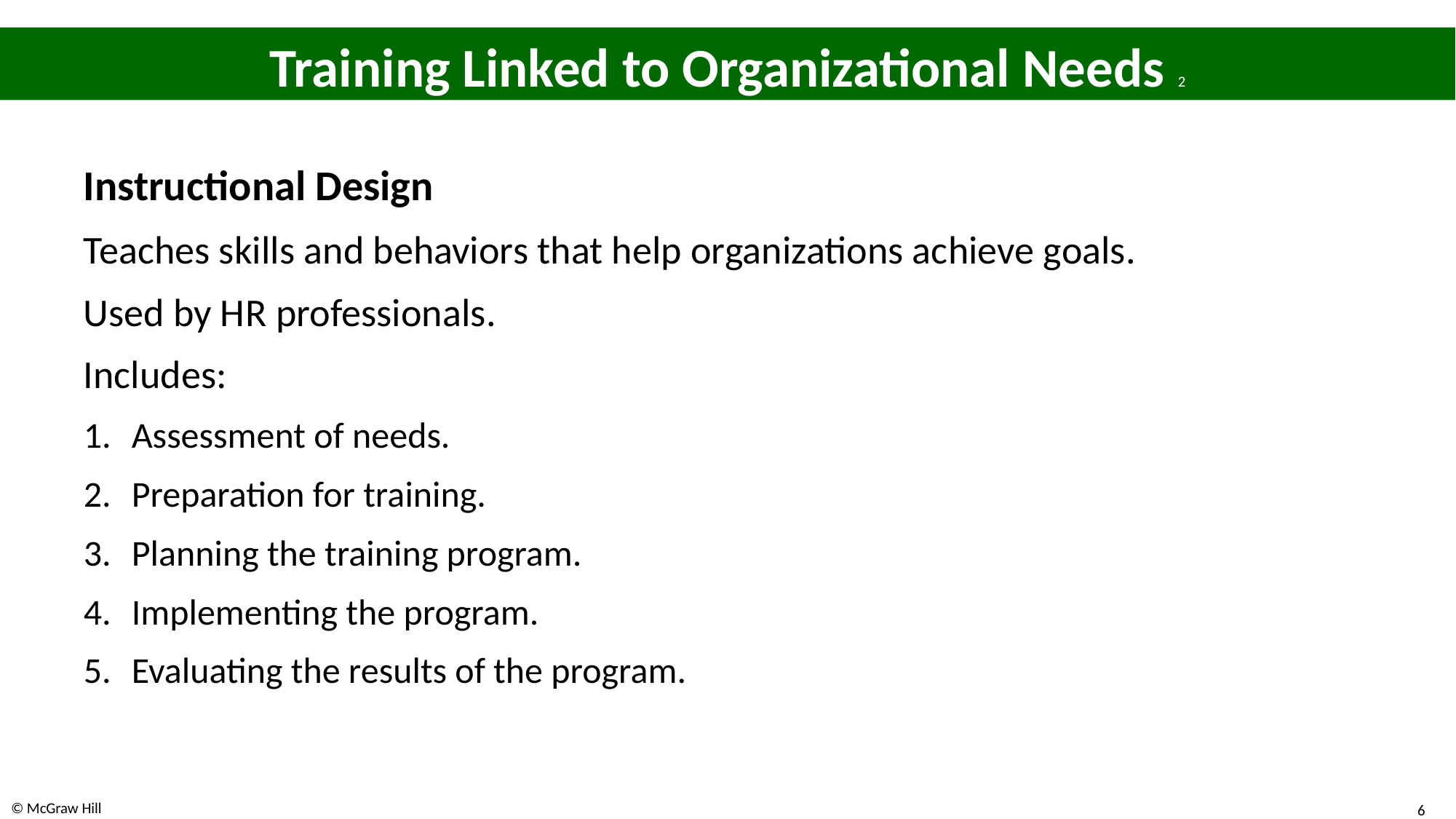

# Training Linked to Organizational Needs 2
Instructional Design
Teaches skills and behaviors that help organizations achieve goals.
Used by H R professionals.
Includes:
Assessment of needs.
Preparation for training.
Planning the training program.
Implementing the program.
Evaluating the results of the program.